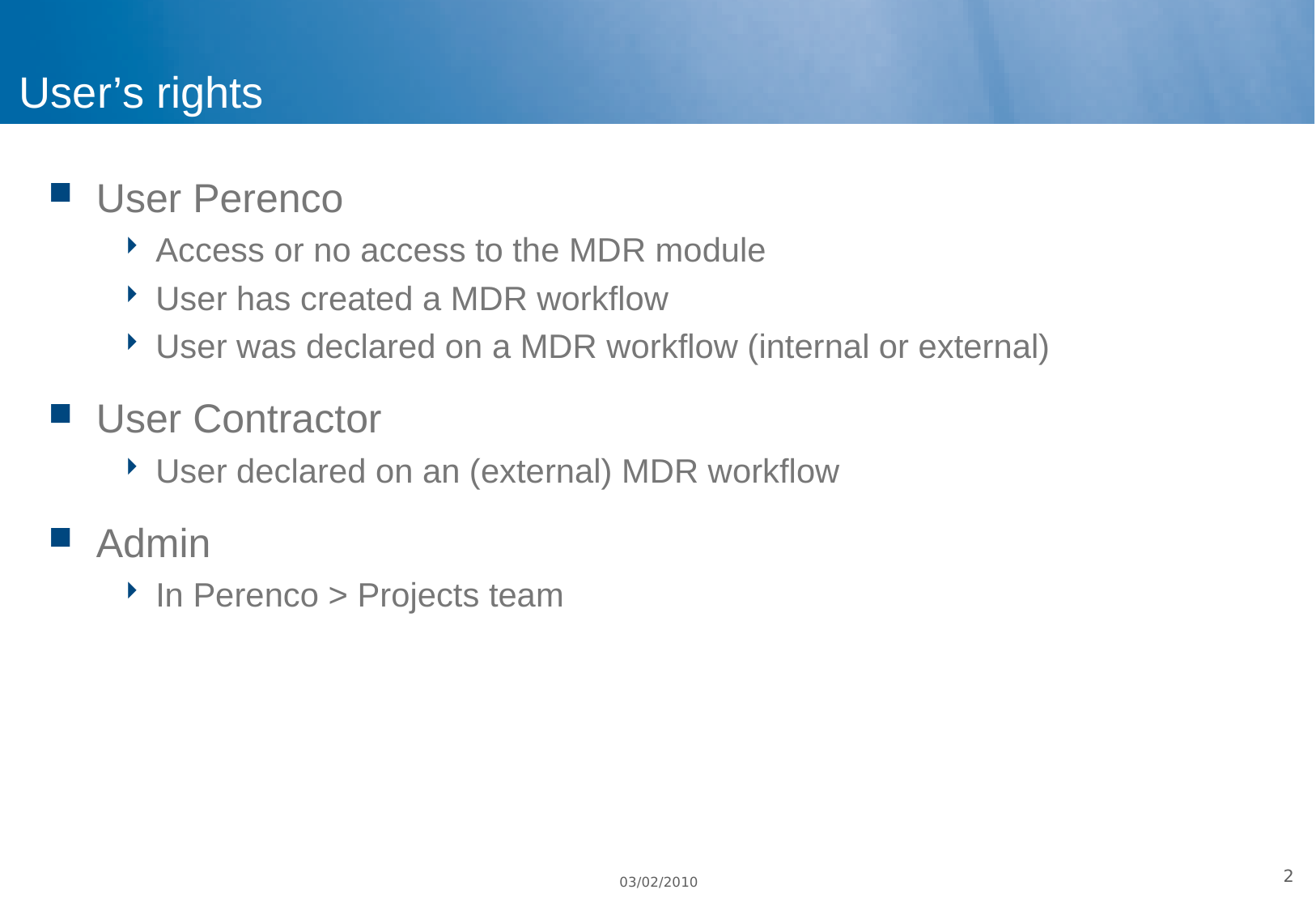

# User’s rights
User Perenco
Access or no access to the MDR module
User has created a MDR workflow
User was declared on a MDR workflow (internal or external)
User Contractor
User declared on an (external) MDR workflow
Admin
In Perenco > Projects team
2
03/02/2010